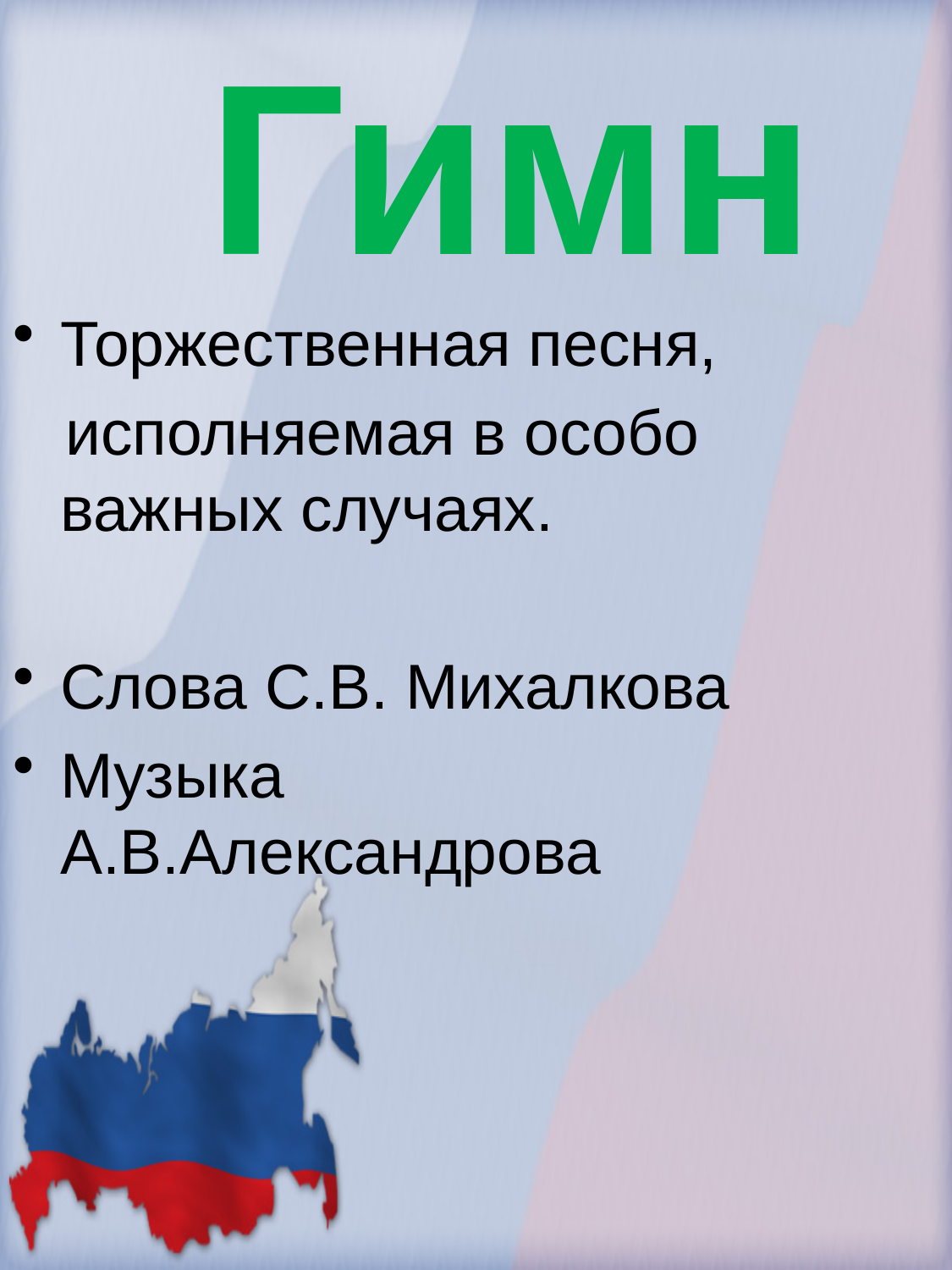

# Гимн
Торжественная песня,
   исполняемая в особо    важных случаях.

Слова С.В. Михалкова
Музыка А.В.Александрова